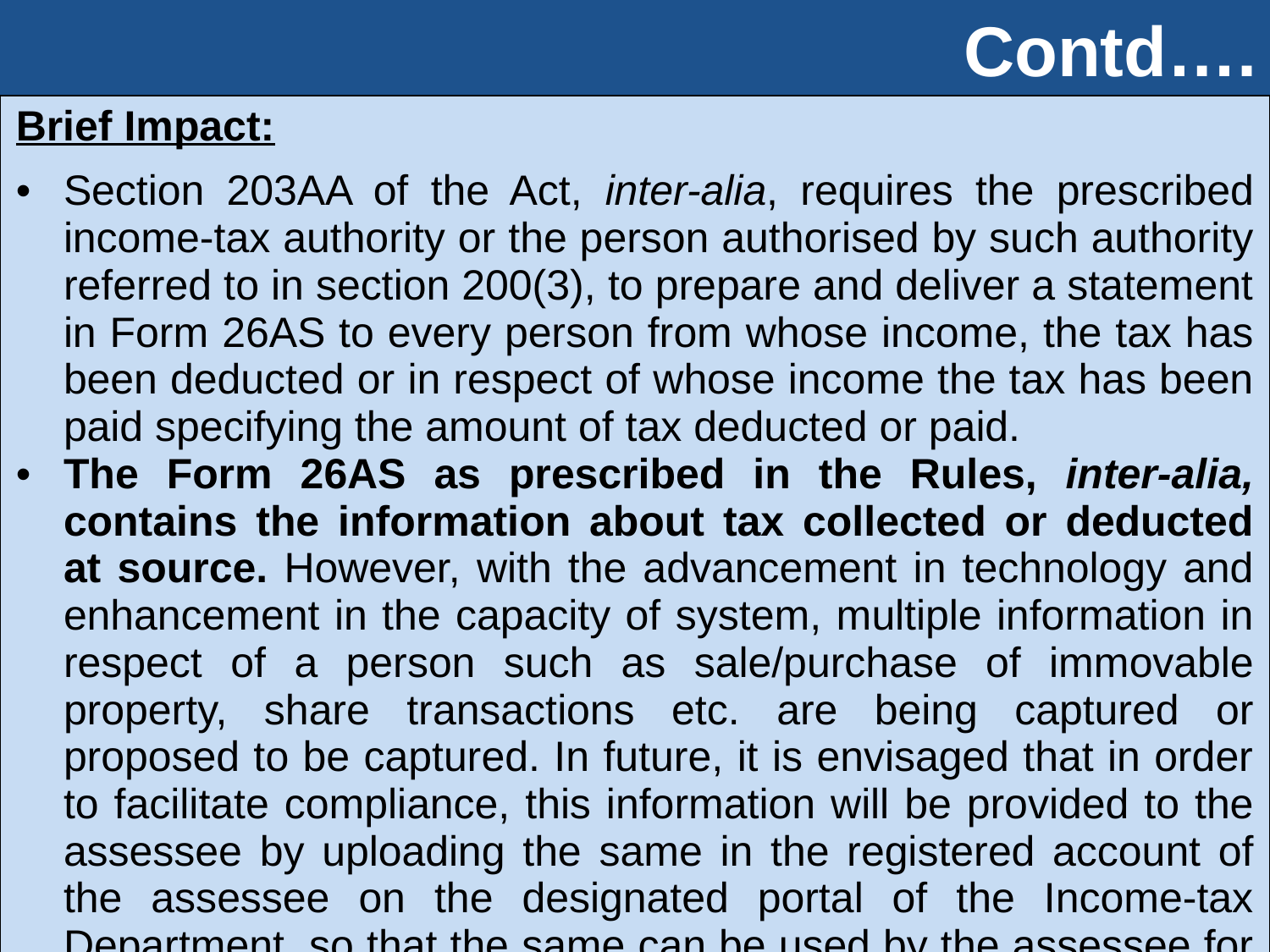

# Contd….
| Brief Impact: Section 203AA of the Act, inter-alia, requires the prescribed income-tax authority or the person authorised by such authority referred to in section 200(3), to prepare and deliver a statement in Form 26AS to every person from whose income, the tax has been deducted or in respect of whose income the tax has been paid specifying the amount of tax deducted or paid. The Form 26AS as prescribed in the Rules, inter-alia, contains the information about tax collected or deducted at source. However, with the advancement in technology and enhancement in the capacity of system, multiple information in respect of a person such as sale/purchase of immovable property, share transactions etc. are being captured or proposed to be captured. In future, it is envisaged that in order to facilitate compliance, this information will be provided to the assessee by uploading the same in the registered account of the assessee on the designated portal of the Income-tax Department, so that the same can be used by the assessee for filing of the return of income and calculating his correct tax liability. |
| --- |
222